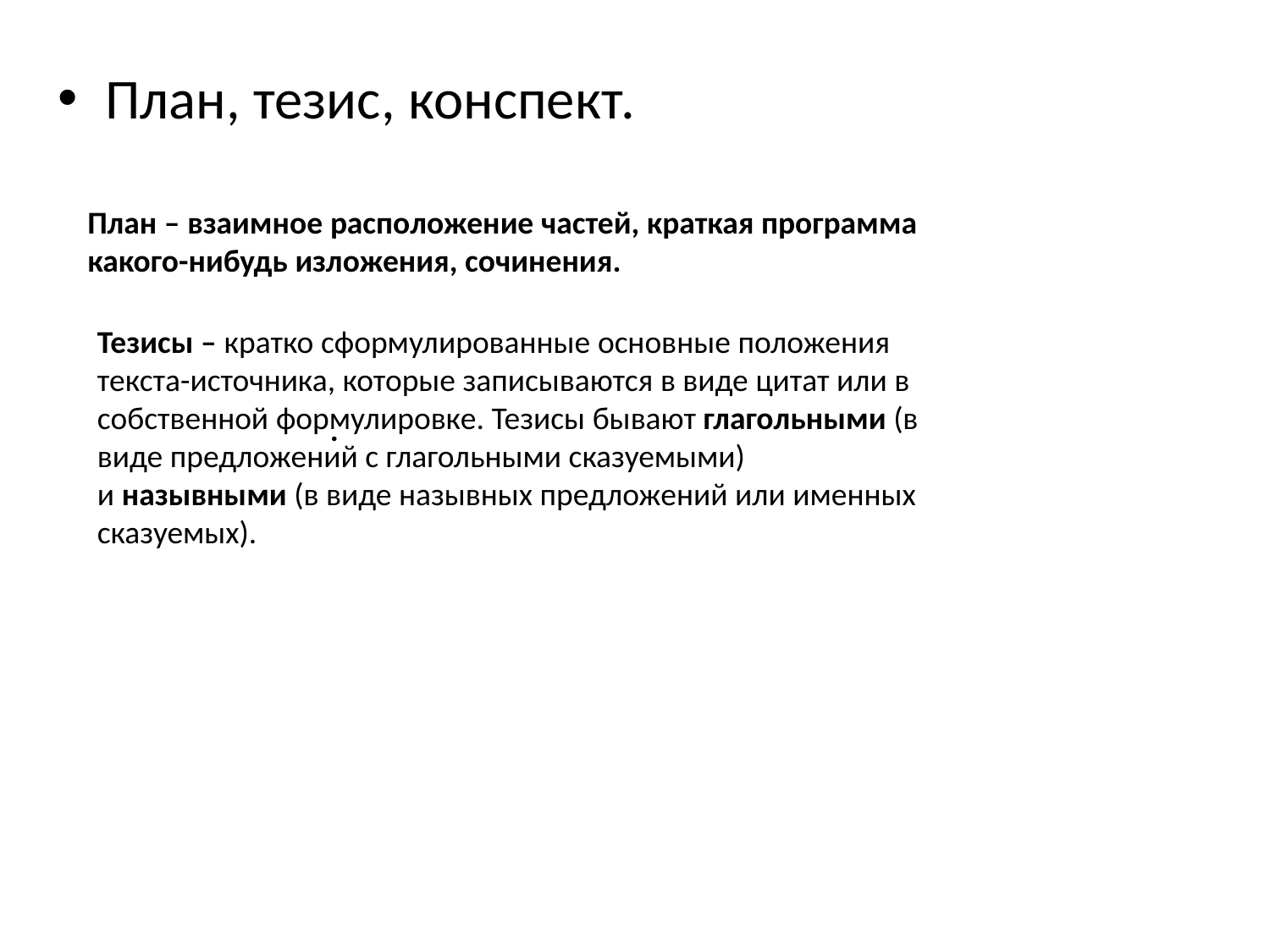

План, тезис, конспект.
План – взаимное расположение частей, краткая программа какого-нибудь изложения, сочинения.
Тезисы – кратко сформулированные основные положения текста-источника, которые записываются в виде цитат или в собственной формулировке. Тезисы бывают глагольными (в виде предложений с глагольными сказуемыми) и назывными (в виде назывных предложений или именных сказуемых).
.